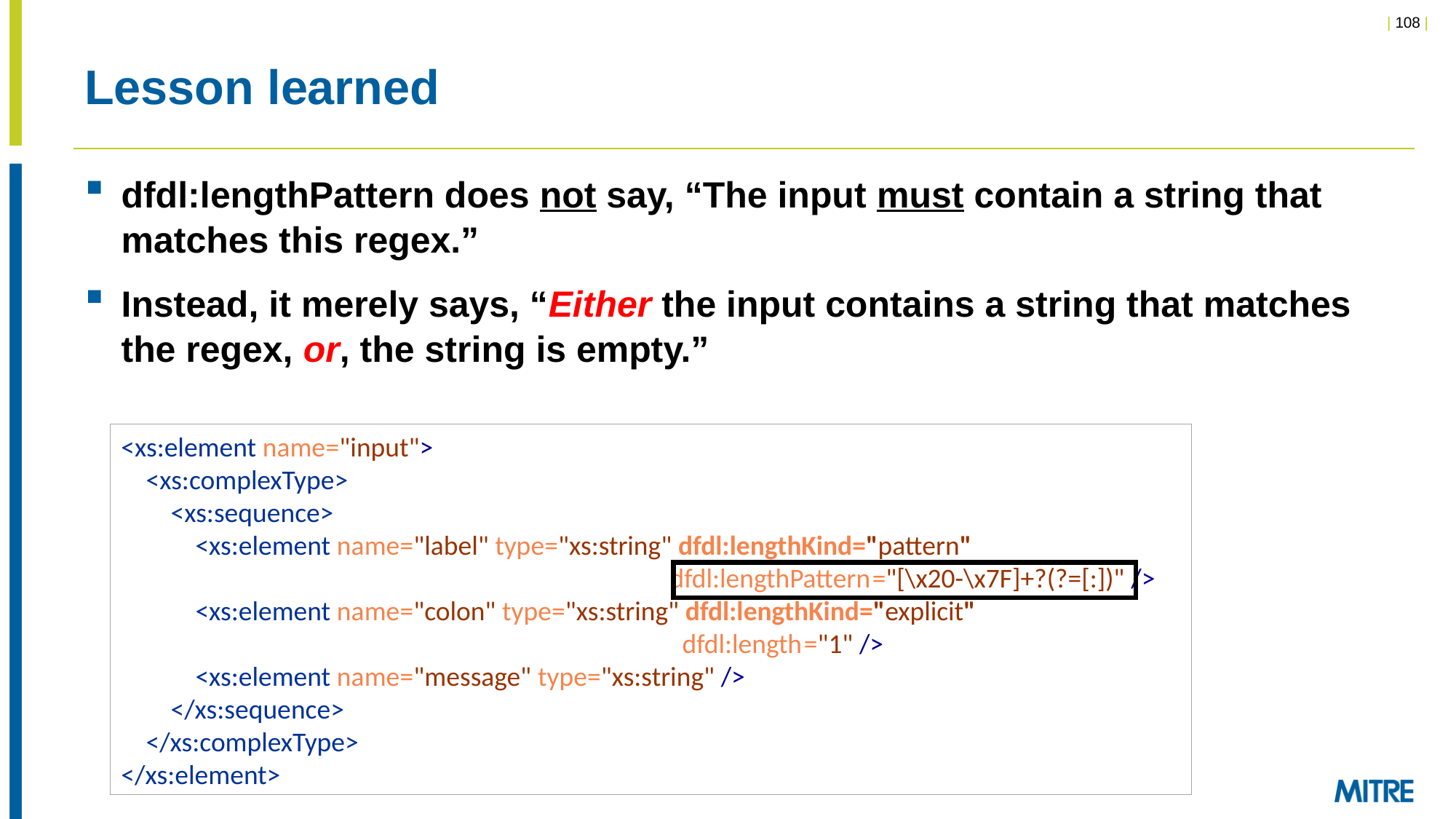

# Lesson learned
dfdl:lengthPattern does not say, “The input must contain a string that matches this regex.”
Instead, it merely says, “Either the input contains a string that matches the regex, or, the string is empty.”
<xs:element name="input">
    <xs:complexType>
        <xs:sequence>
            <xs:element name="label" type="xs:string" dfdl:lengthKind="pattern"
                                                                                         dfdl:lengthPattern="[\x20-\x7F]+?(?=[:])" />
            <xs:element name="colon" type="xs:string" dfdl:lengthKind="explicit"
                                                                                           dfdl:length="1" />
            <xs:element name="message" type="xs:string" />
        </xs:sequence>
    </xs:complexType>
</xs:element>